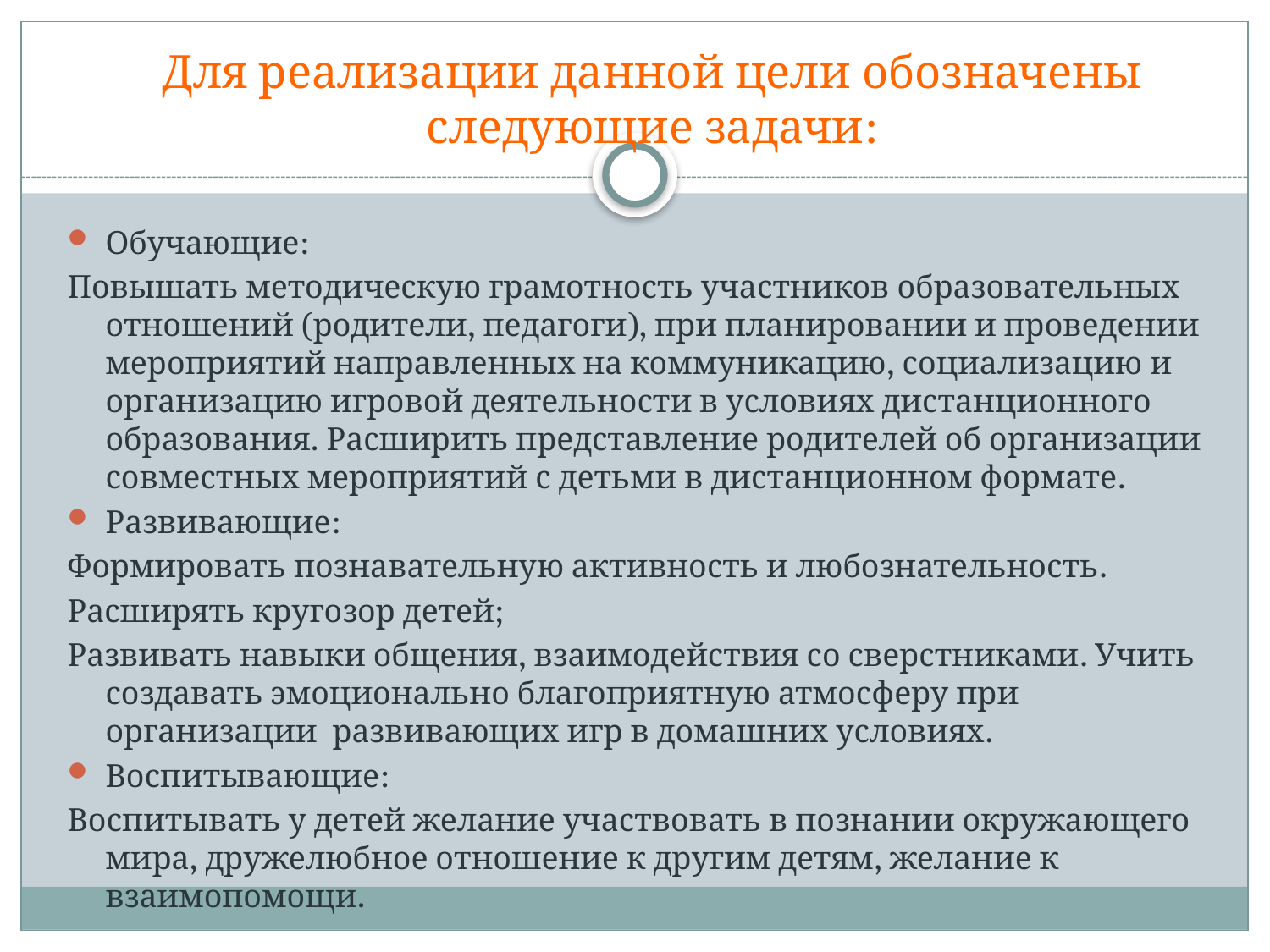

# Для реализации данной цели обозначены следующие задачи:

Обучающие:
Повышать методическую грамотность участников образовательных отношений (родители, педагоги), при планировании и проведении мероприятий направленных на коммуникацию, социализацию и организацию игровой деятельности в условиях дистанционного образования. Расширить представление родителей об организации совместных мероприятий с детьми в дистанционном формате.
Развивающие:
Формировать познавательную активность и любознательность.
Расширять кругозор детей;
Развивать навыки общения, взаимодействия со сверстниками. Учить создавать эмоционально благоприятную атмосферу при организации  развивающих игр в домашних условиях.
Воспитывающие:
Воспитывать у детей желание участвовать в познании окружающего мира, дружелюбное отношение к другим детям, желание к взаимопомощи.